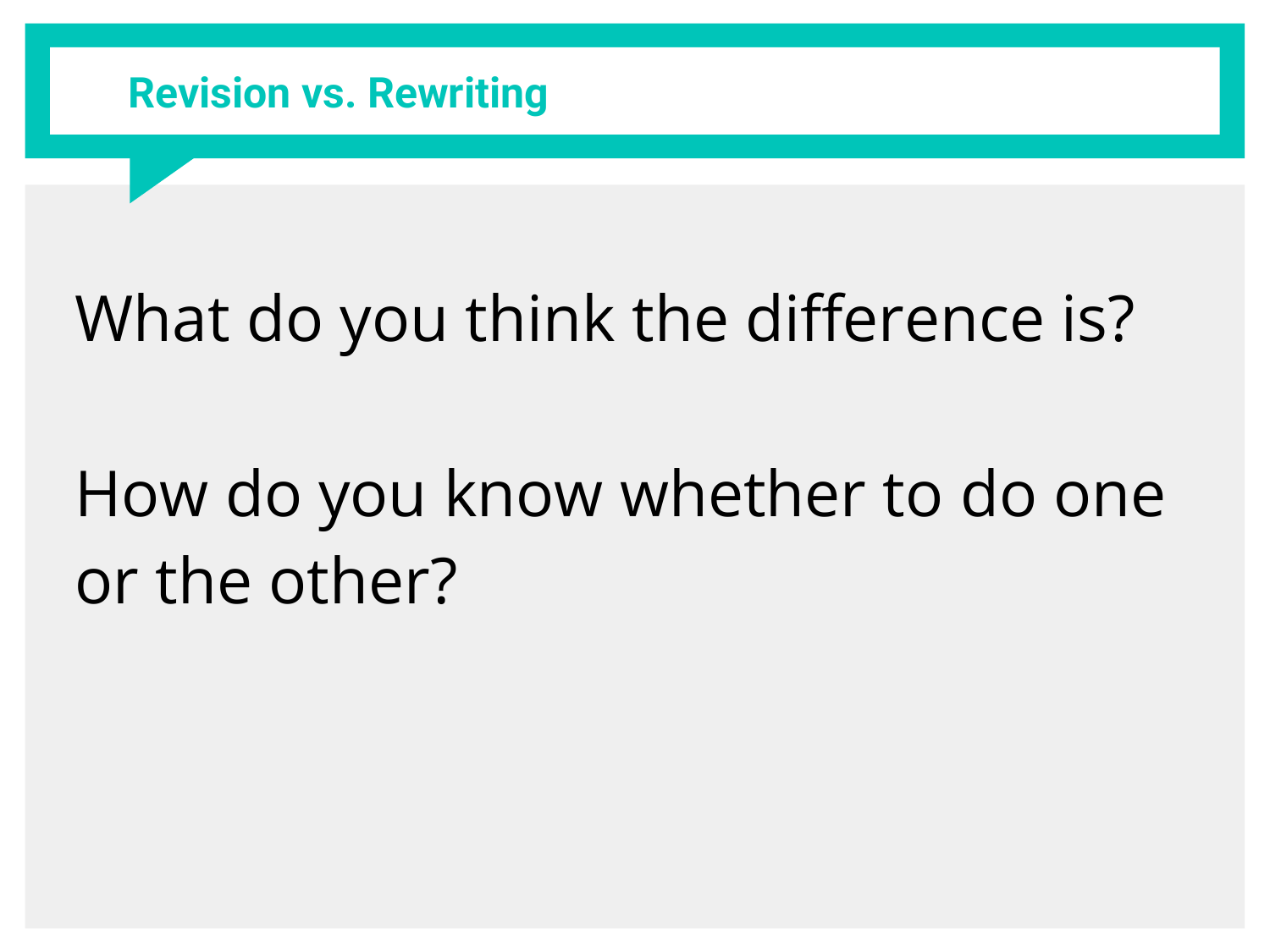

# Revision vs. Rewriting
What do you think the difference is?

How do you know whether to do one or the other?